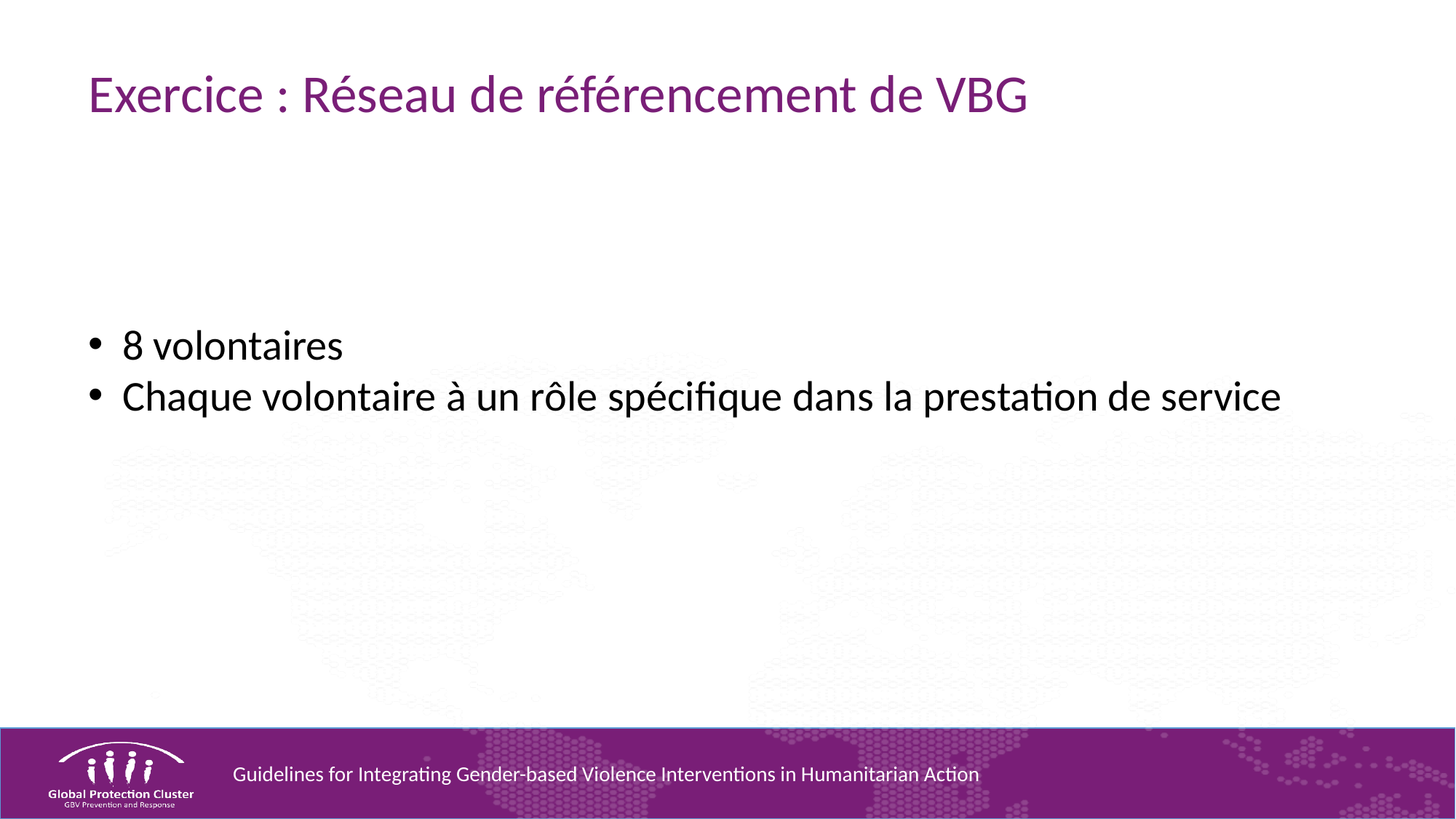

# Exercice : Réseau de référencement de VBG
8 volontaires
Chaque volontaire à un rôle spécifique dans la prestation de service